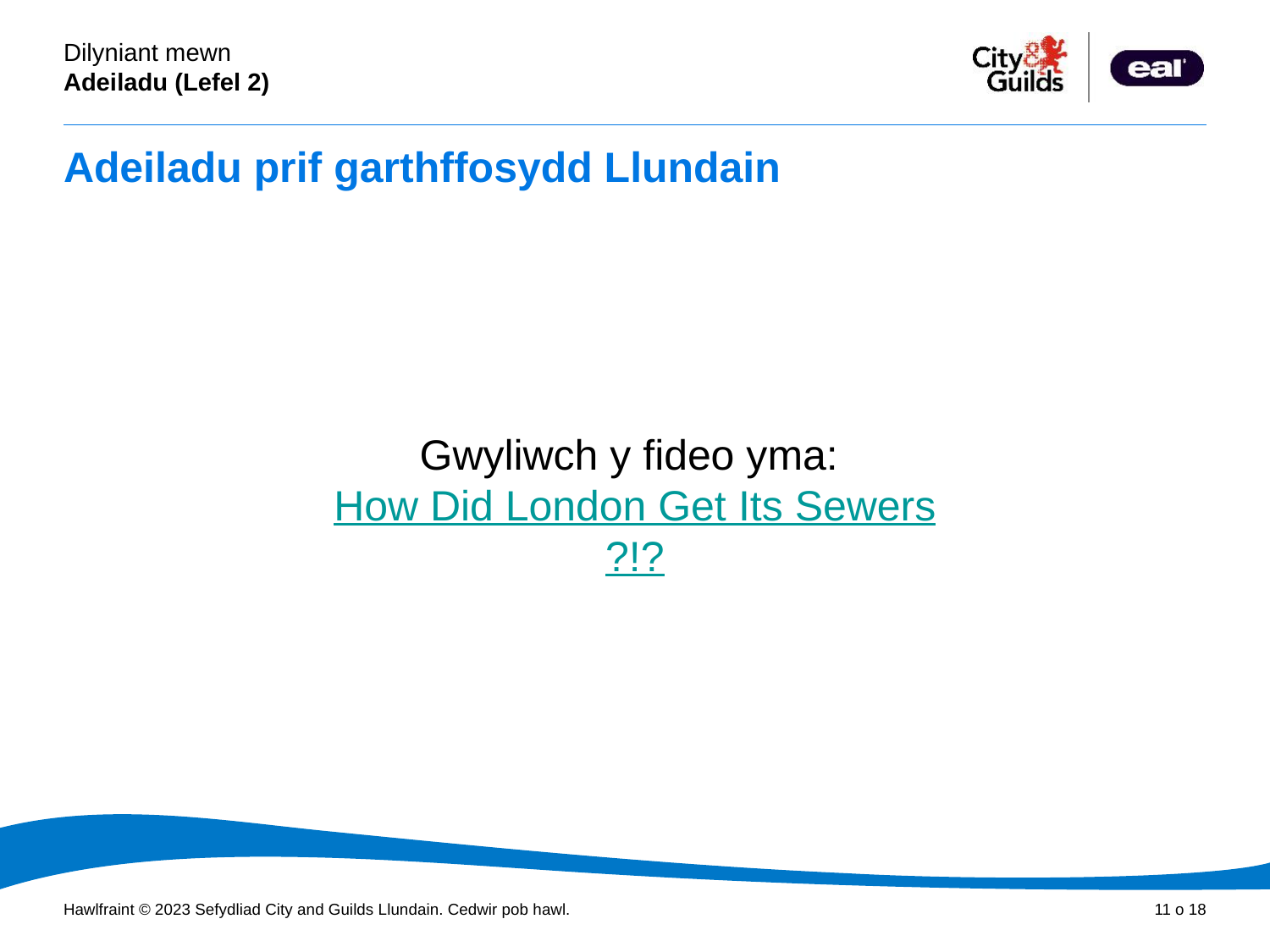

# Adeiladu prif garthffosydd Llundain
Gwyliwch y fideo yma:
How Did London Get Its Sewers?!?